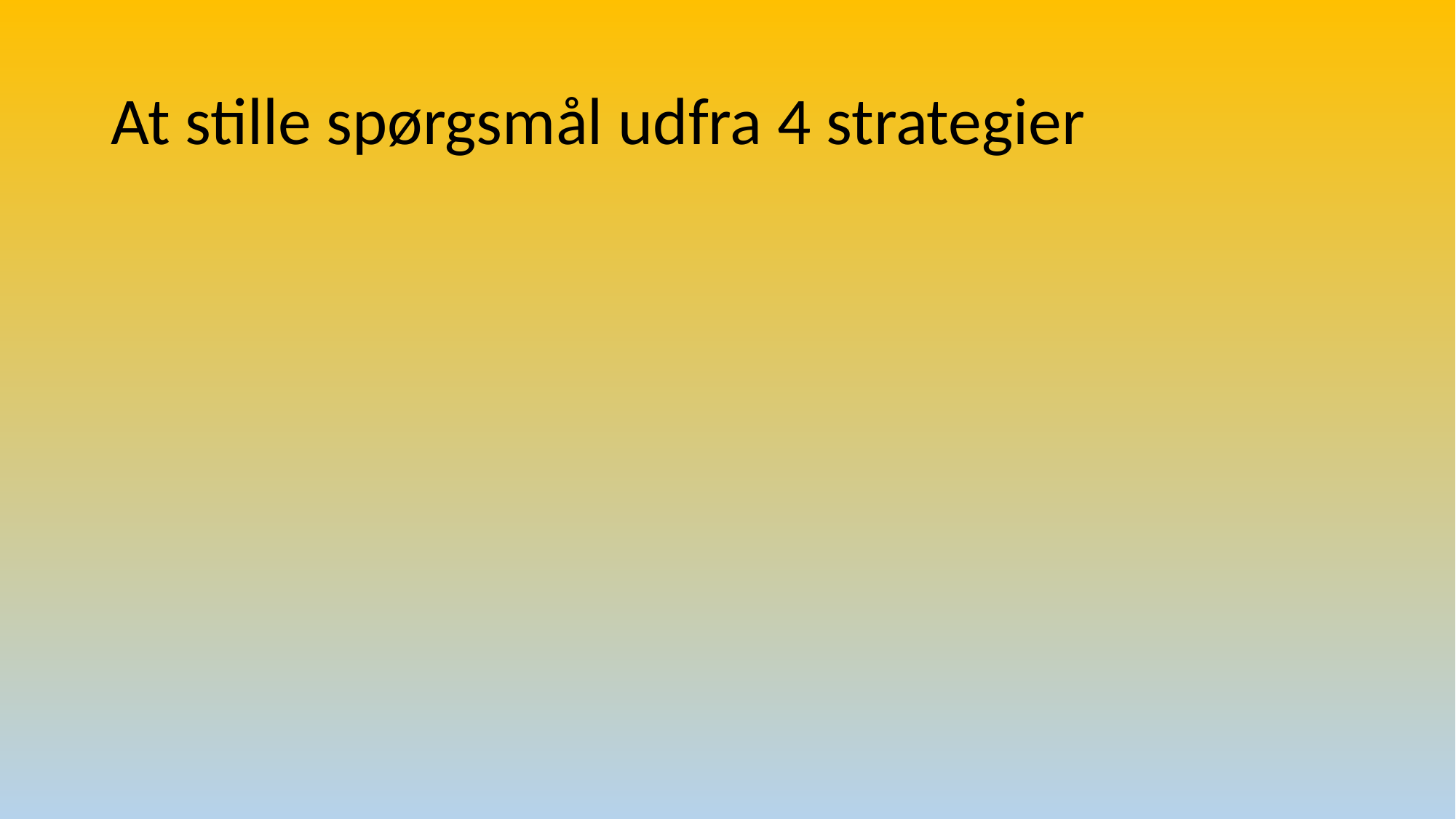

# At stille spørgsmål udfra 4 strategier